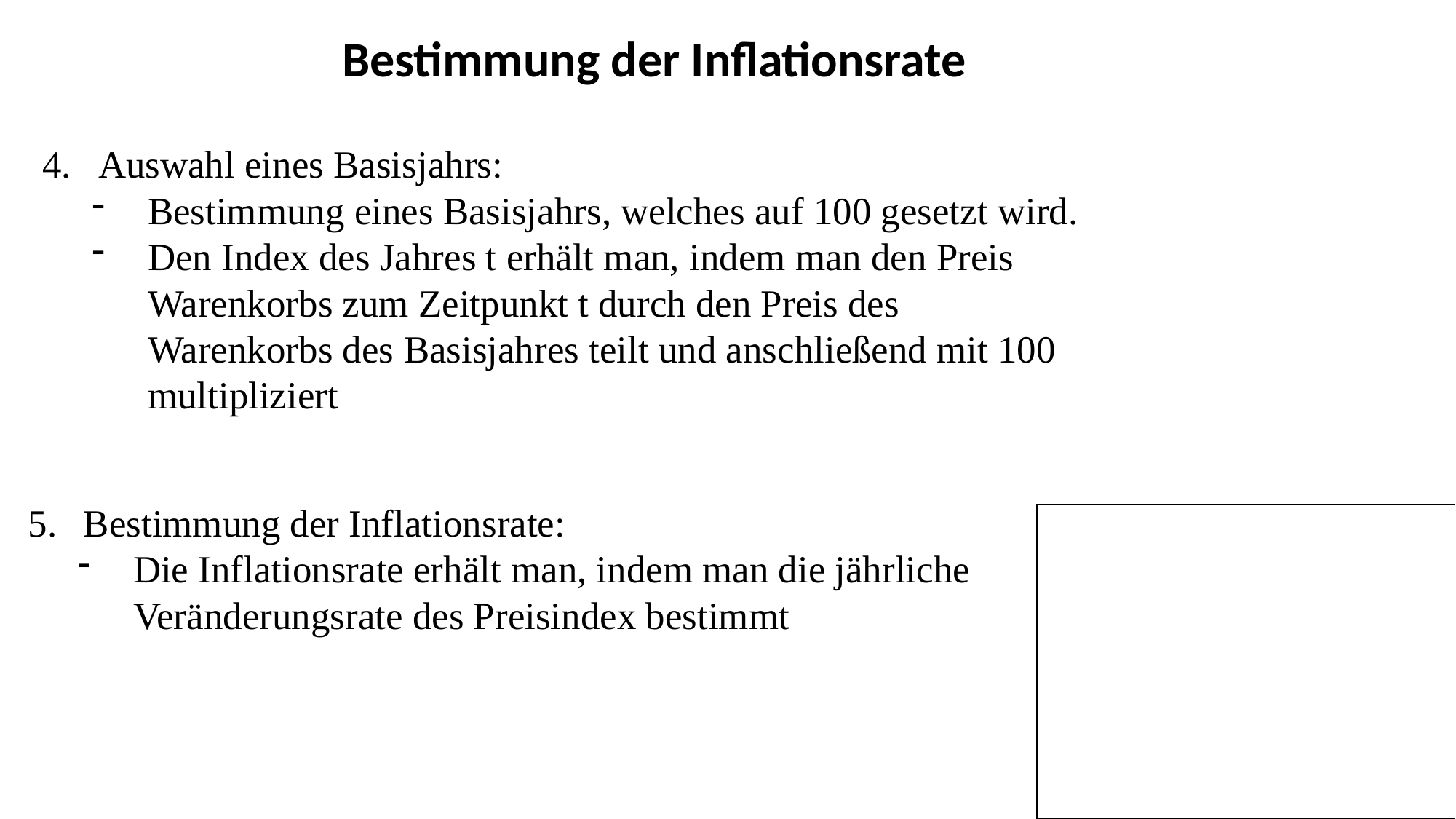

Bestimmung der Inflationsrate
Auswahl eines Basisjahrs:
Bestimmung eines Basisjahrs, welches auf 100 gesetzt wird.
Den Index des Jahres t erhält man, indem man den Preis Warenkorbs zum Zeitpunkt t durch den Preis des Warenkorbs des Basisjahres teilt und anschließend mit 100 multipliziert

Bestimmung der Inflationsrate:
Die Inflationsrate erhält man, indem man die jährliche Veränderungsrate des Preisindex bestimmt